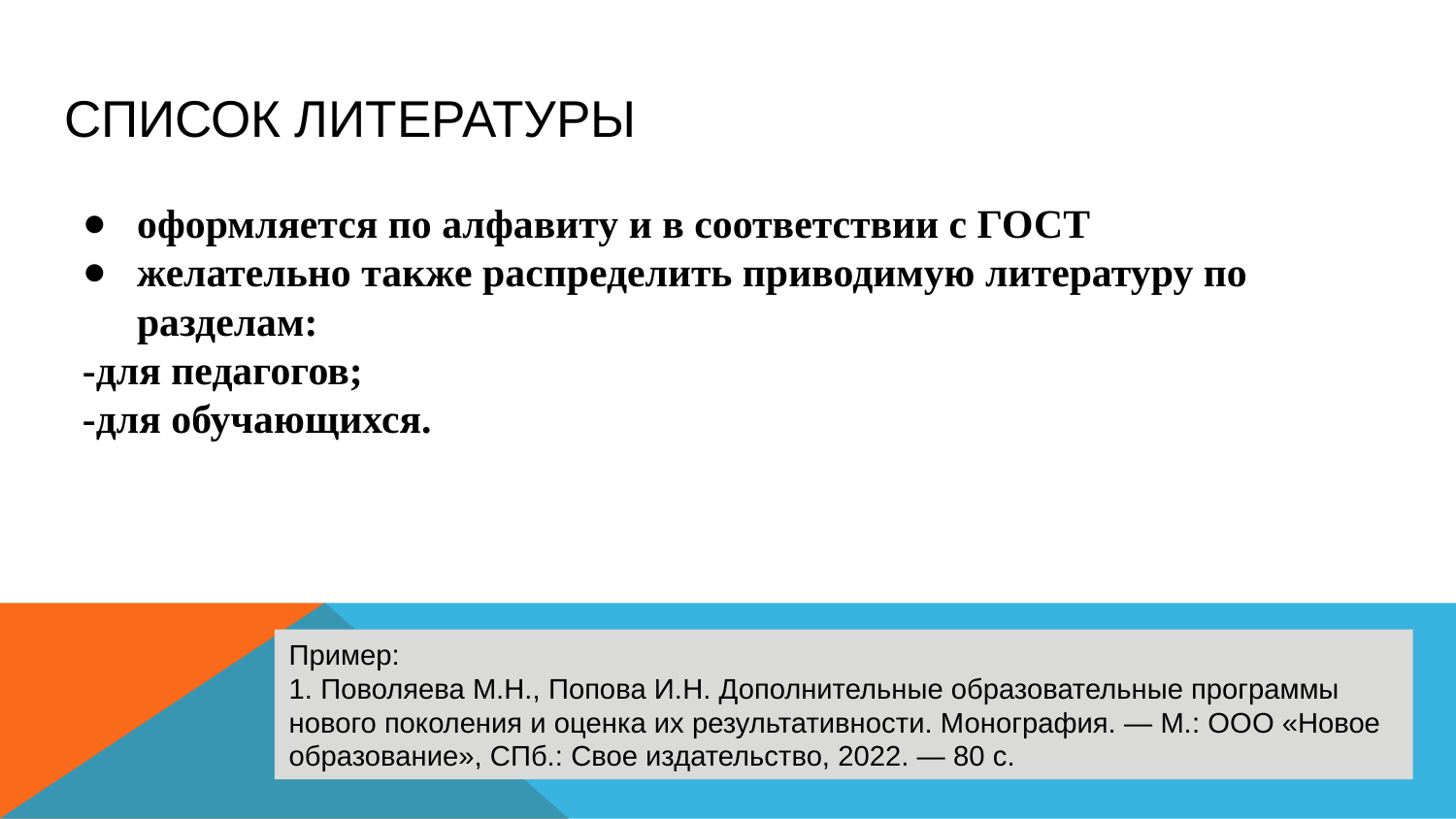

# Список литературы
оформляется по алфавиту и в соответствии с ГОСТ
желательно также распределить приводимую литературу по разделам:
-для педагогов;
-для обучающихся.
Пример:
1. Поволяева М.Н., Попова И.Н. Дополнительные образовательные программы нового поколения и оценка их результативности. Монография. — М.: ООО «Новое образование», СПб.: Свое издательство, 2022. — 80 с.